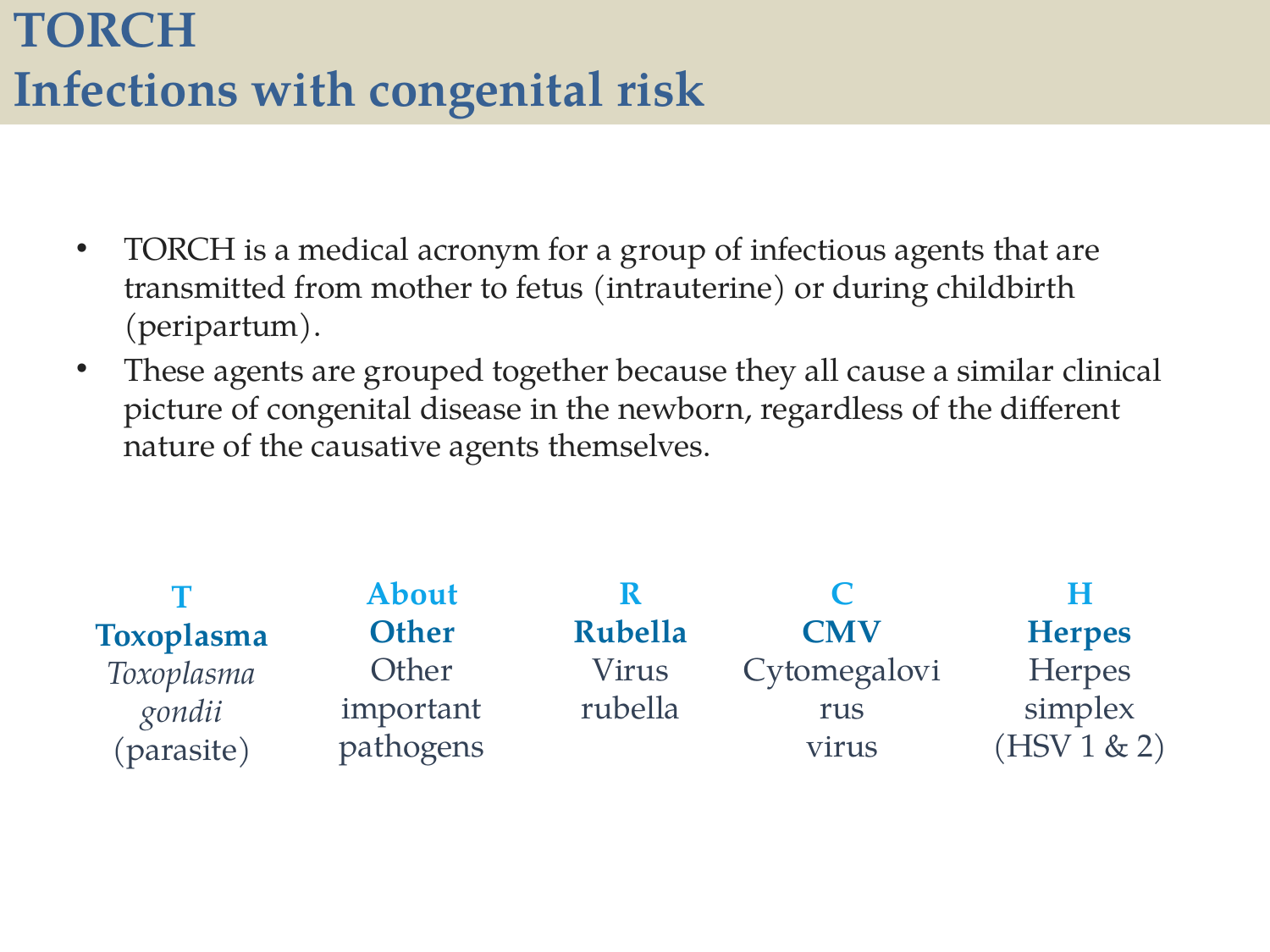

# TORCH Infections with congenital risk
TORCH is a medical acronym for a group of infectious agents that are transmitted from mother to fetus (intrauterine) or during childbirth (peripartum).
These agents are grouped together because they all cause a similar clinical picture of congenital disease in the newborn, regardless of the different nature of the causative agents themselves.
About
Other
Other important
pathogens
R
Rubella
Virus
rubella
C
CMV
Cytomegalovirus
virus
H
Herpes
Herpes simplex
(HSV 1 & 2)
T
Toxoplasma
Toxoplasma gondii
(parasite)